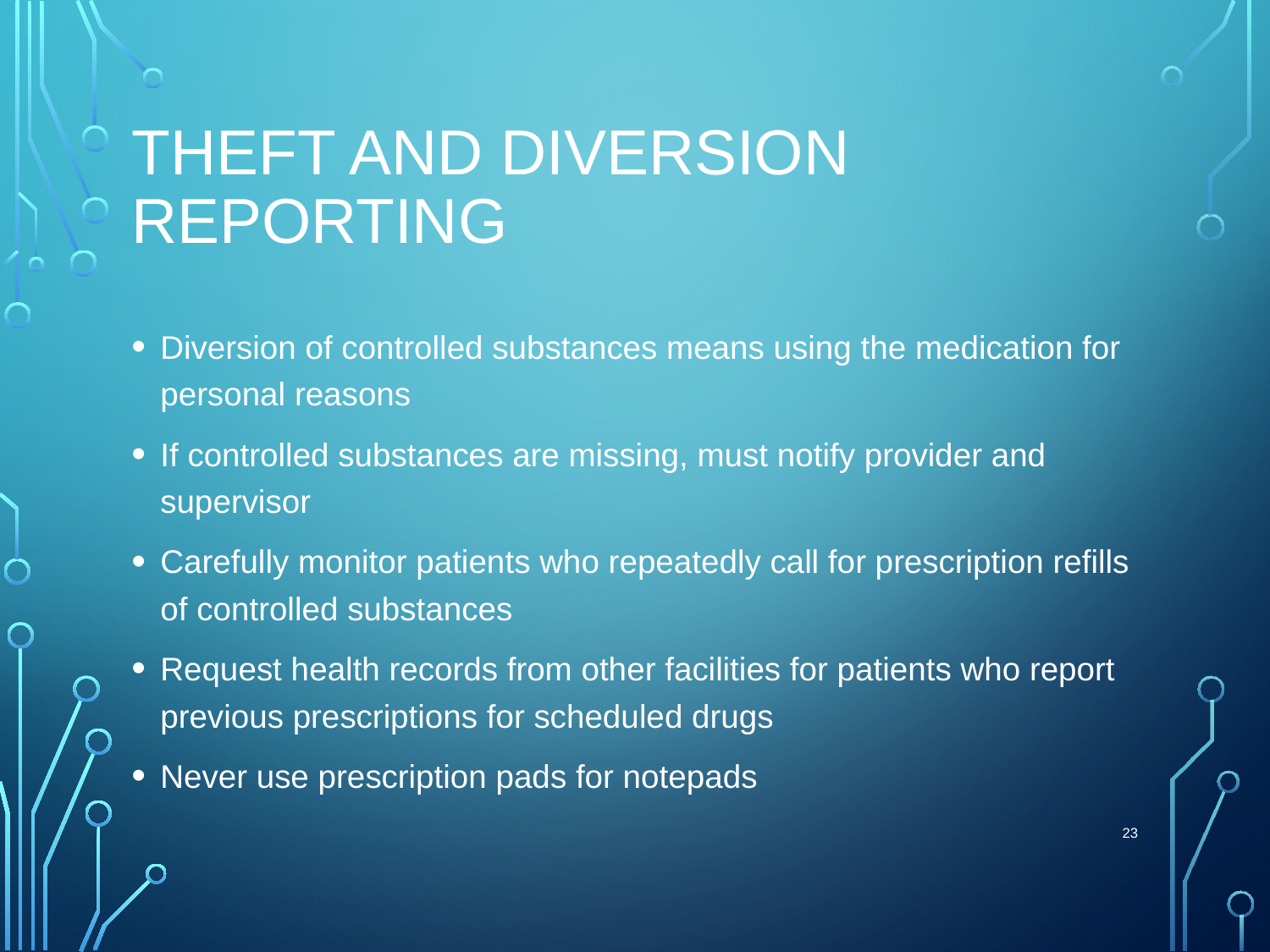

# Theft and Diversion Reporting
Diversion of controlled substances means using the medication for personal reasons
If controlled substances are missing, must notify provider and supervisor
Carefully monitor patients who repeatedly call for prescription refills of controlled substances
Request health records from other facilities for patients who report previous prescriptions for scheduled drugs
Never use prescription pads for notepads
 23